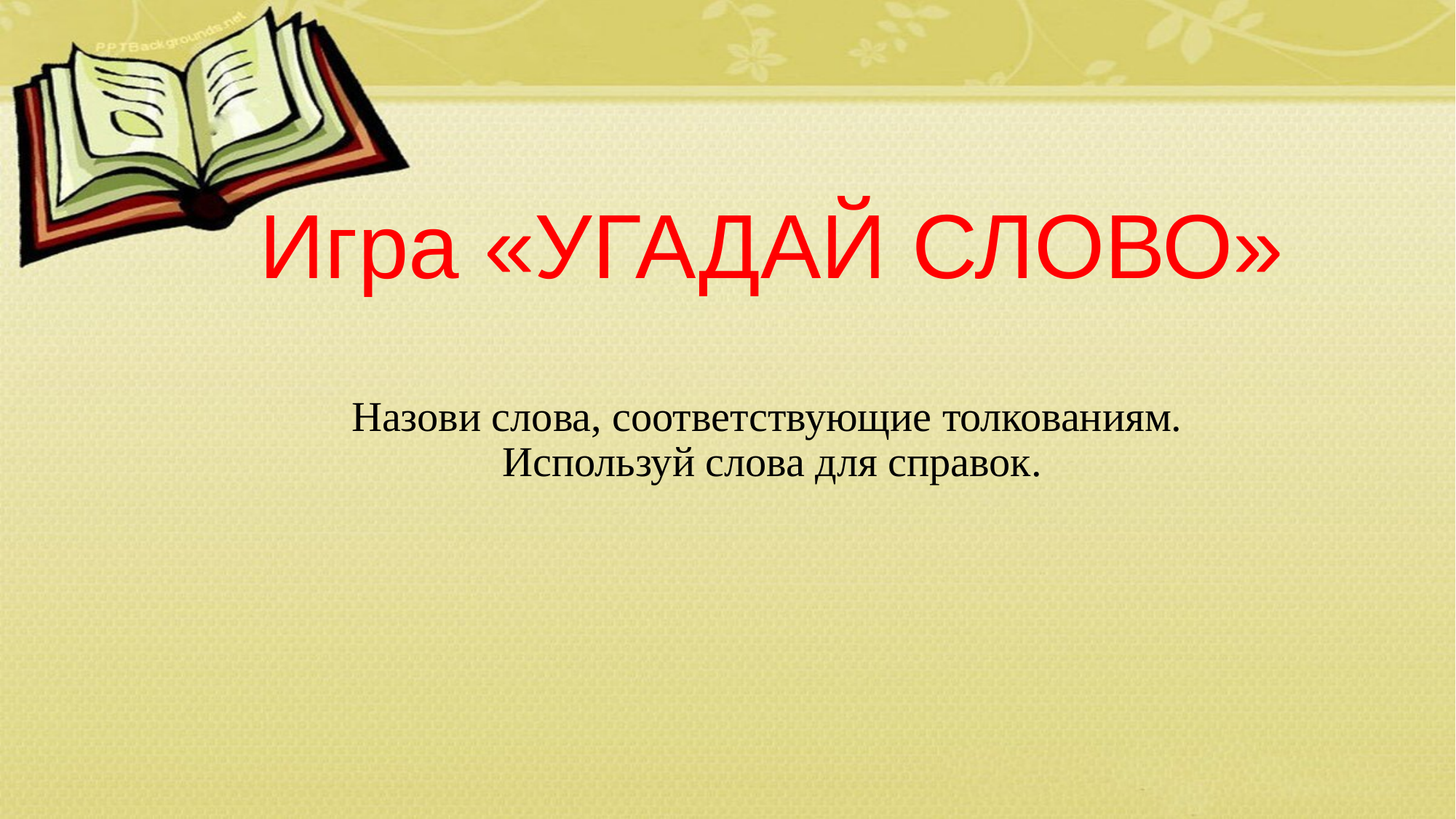

# Игра «УГАДАЙ СЛОВО»
Назови слова, соответствующие толкованиям.
Используй слова для справок.